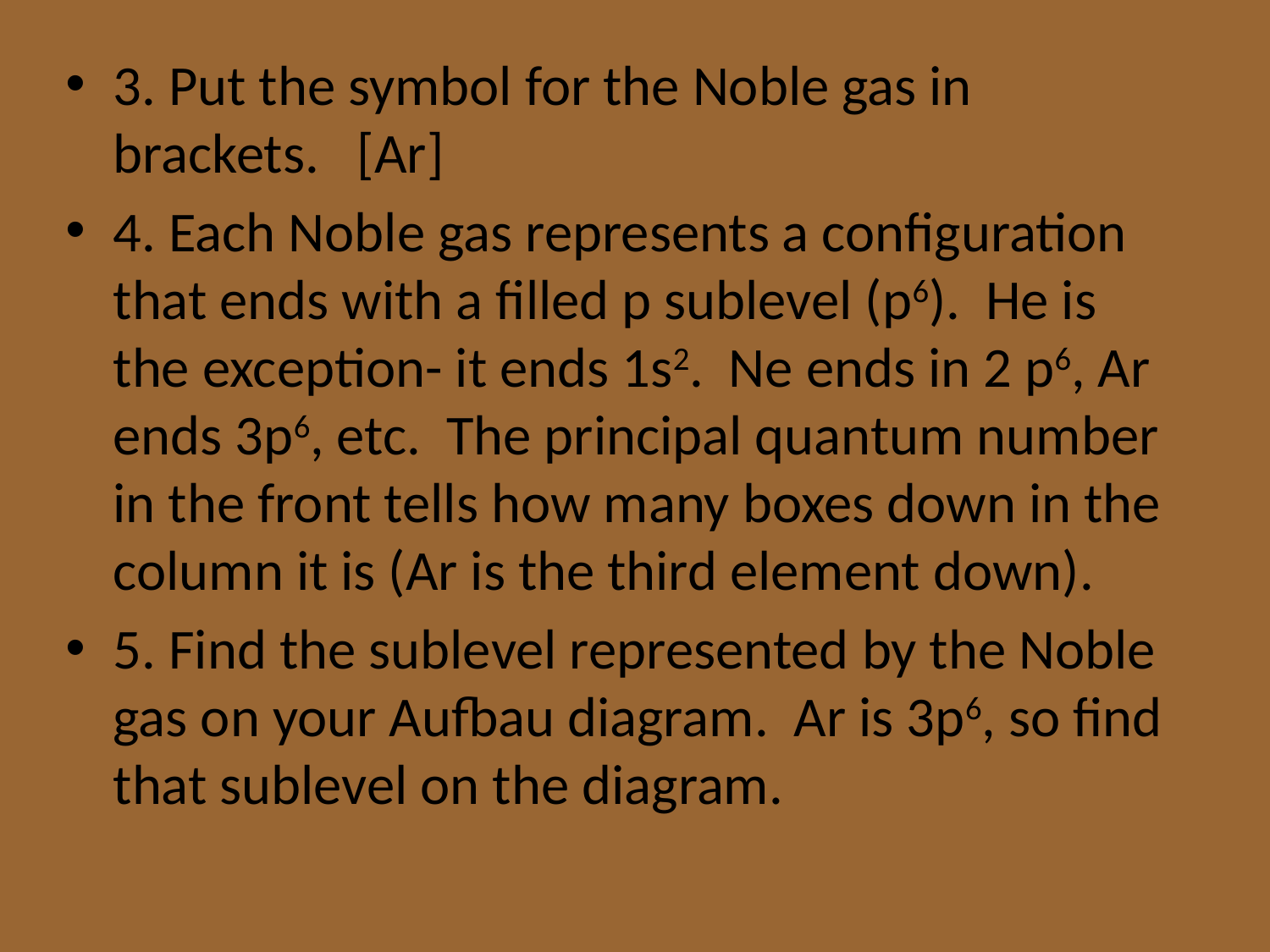

3. Put the symbol for the Noble gas in brackets.   [Ar]
4. Each Noble gas represents a configuration that ends with a filled p sublevel (p6).  He is the exception- it ends 1s2.  Ne ends in 2 p6, Ar ends 3p6, etc.  The principal quantum number in the front tells how many boxes down in the column it is (Ar is the third element down).
5. Find the sublevel represented by the Noble gas on your Aufbau diagram.  Ar is 3p6, so find that sublevel on the diagram.